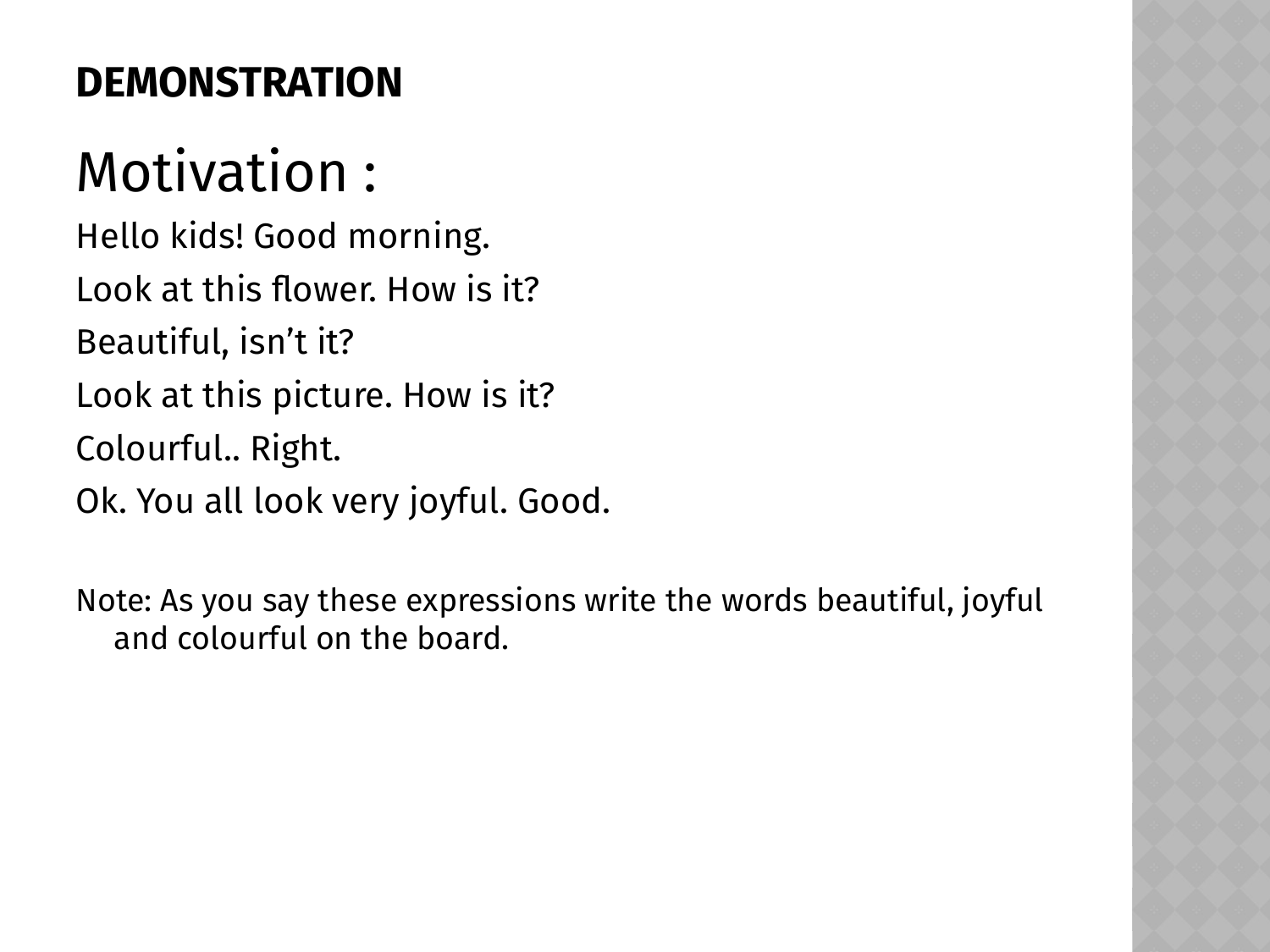

# Demonstration
Motivation :
Hello kids! Good morning.
Look at this flower. How is it?
Beautiful, isn’t it?
Look at this picture. How is it?
Colourful.. Right.
Ok. You all look very joyful. Good.

Note: As you say these expressions write the words beautiful, joyful and colourful on the board.